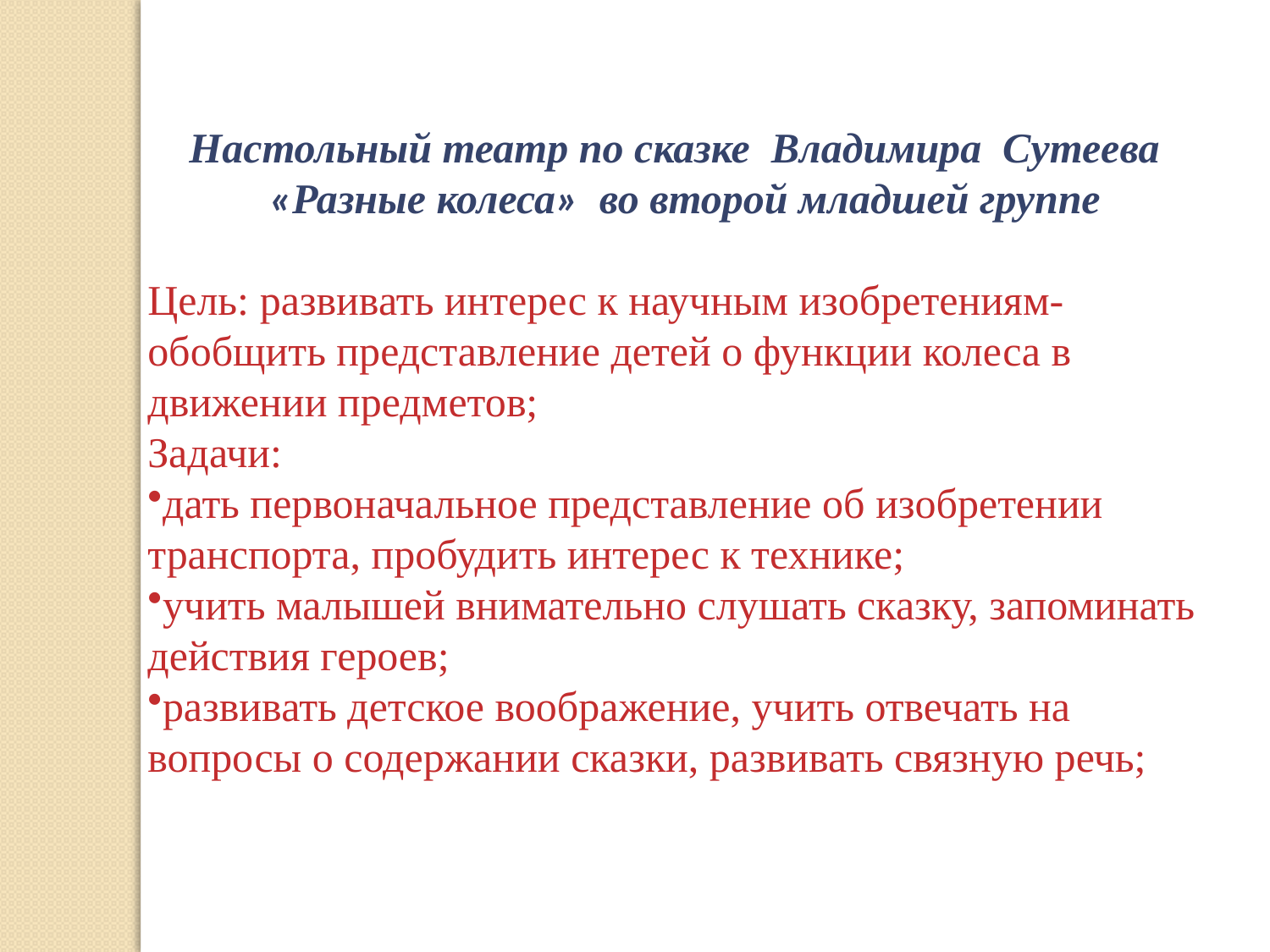

Настольный театр по сказке  Владимира  Сутеева
«Разные колеса»  во второй младшей группе

Цель: развивать интерес к научным изобретениям- обобщить представление детей о функции колеса в движении предметов;
Задачи:
дать первоначальное представление об изобретении транспорта, пробудить интерес к технике;
учить малышей внимательно слушать сказку, запоминать действия героев;
развивать детское воображение, учить отвечать на вопросы о содержании сказки, развивать связную речь;